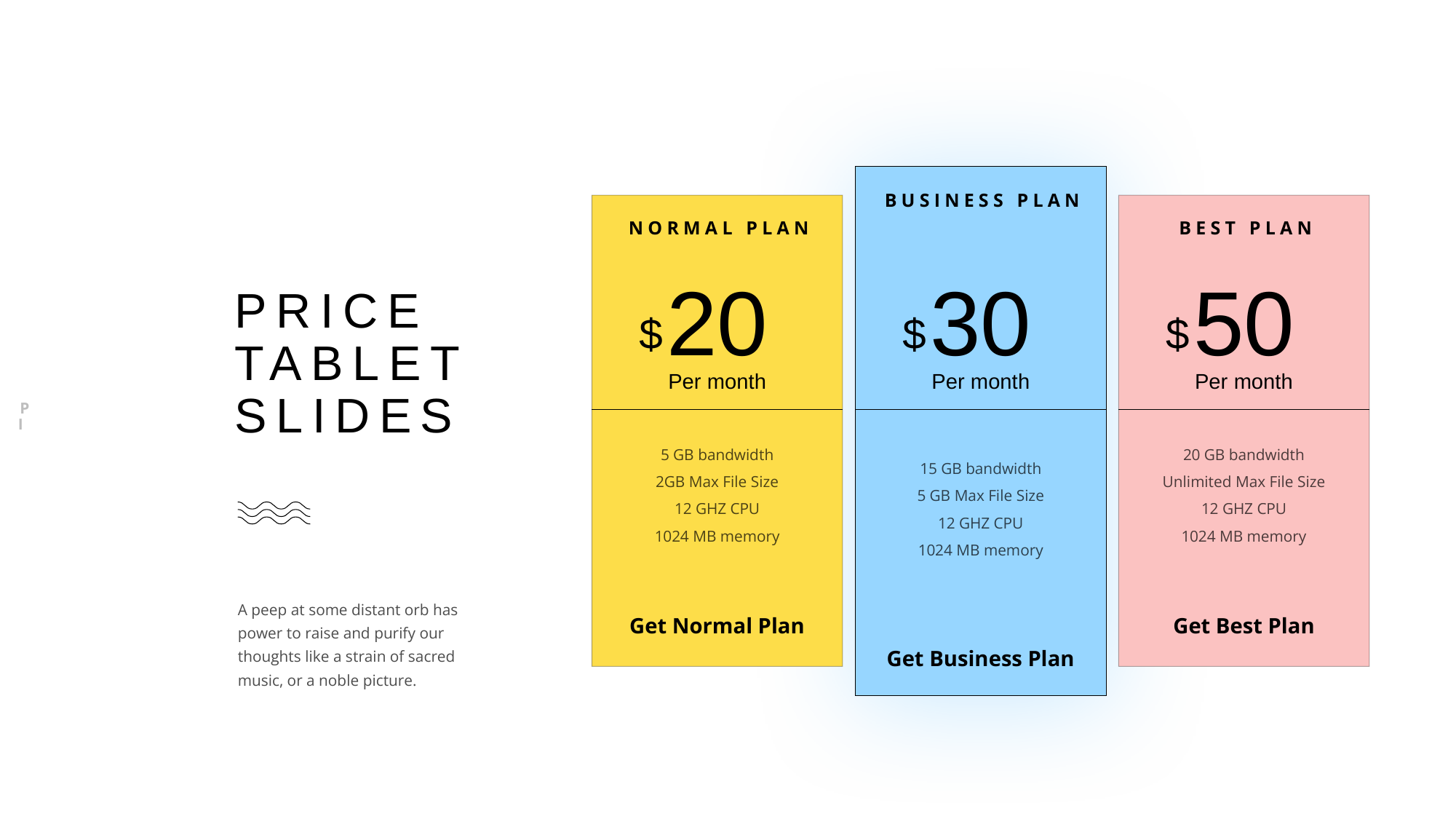

PRICE

BUSINESS PLAN

NORMAL PLAN
BEST PLAN
20
$
Per month
30
$
Per month
50
$
Per month
# PRICE TABLET SLIDES
5 GB bandwidth
2GB Max File Size
12 GHZ CPU
1024 MB memory
20 GB bandwidth
Unlimited Max File Size
12 GHZ CPU
1024 MB memory
15 GB bandwidth
5 GB Max File Size
12 GHZ CPU
1024 MB memory

A peep at some distant orb has power to raise and purify our thoughts like a strain of sacred music, or a noble picture.
Get Normal Plan
Get Best Plan
Get Business Plan